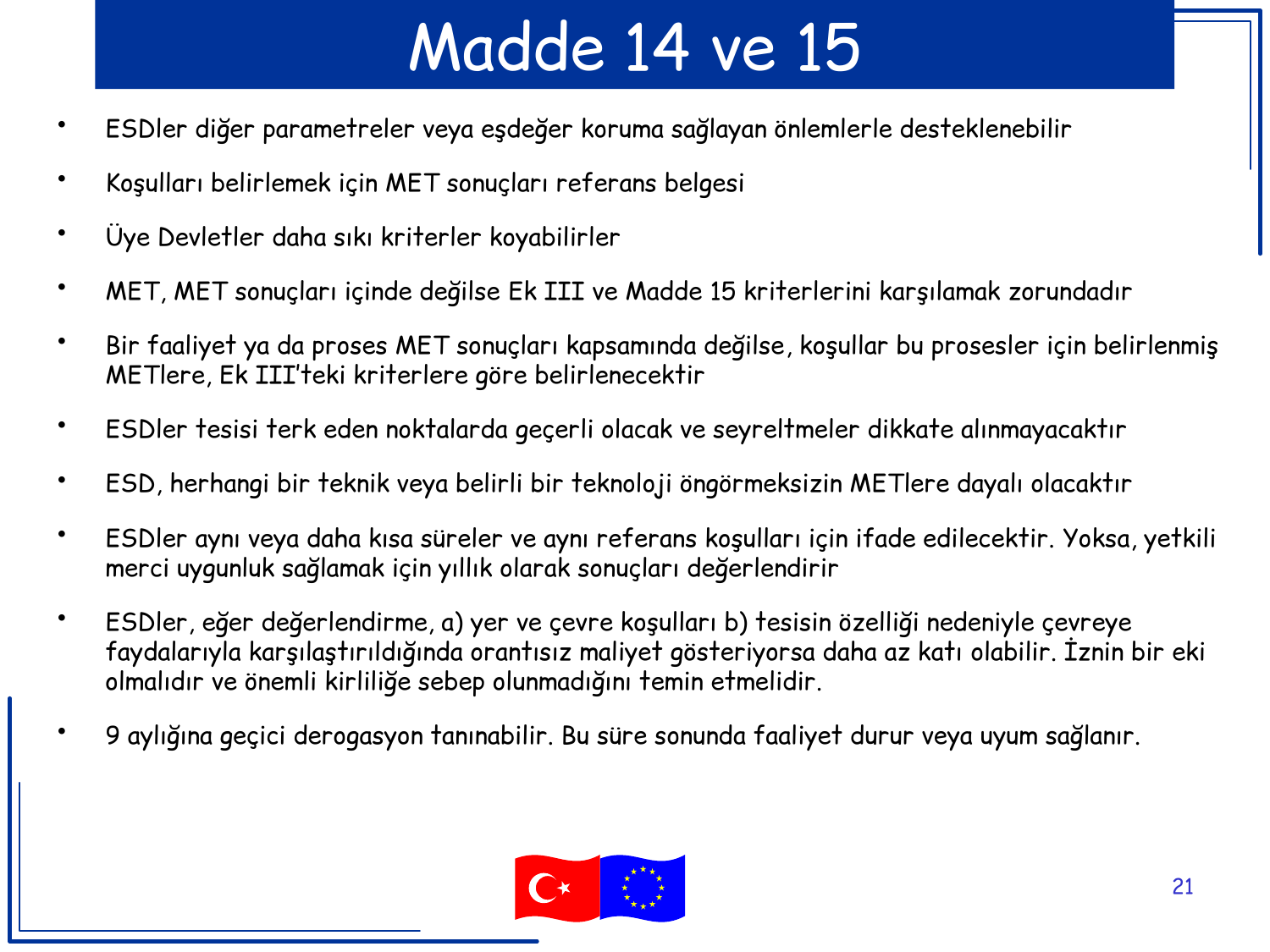

# Madde 14 ve 15
ESDler diğer parametreler veya eşdeğer koruma sağlayan önlemlerle desteklenebilir
Koşulları belirlemek için MET sonuçları referans belgesi
Üye Devletler daha sıkı kriterler koyabilirler
MET, MET sonuçları içinde değilse Ek III ve Madde 15 kriterlerini karşılamak zorundadır
Bir faaliyet ya da proses MET sonuçları kapsamında değilse, koşullar bu prosesler için belirlenmiş METlere, Ek III’teki kriterlere göre belirlenecektir
ESDler tesisi terk eden noktalarda geçerli olacak ve seyreltmeler dikkate alınmayacaktır
ESD, herhangi bir teknik veya belirli bir teknoloji öngörmeksizin METlere dayalı olacaktır
ESDler aynı veya daha kısa süreler ve aynı referans koşulları için ifade edilecektir. Yoksa, yetkili merci uygunluk sağlamak için yıllık olarak sonuçları değerlendirir
ESDler, eğer değerlendirme, a) yer ve çevre koşulları b) tesisin özelliği nedeniyle çevreye faydalarıyla karşılaştırıldığında orantısız maliyet gösteriyorsa daha az katı olabilir. İznin bir eki olmalıdır ve önemli kirliliğe sebep olunmadığını temin etmelidir.
9 aylığına geçici derogasyon tanınabilir. Bu süre sonunda faaliyet durur veya uyum sağlanır.

21